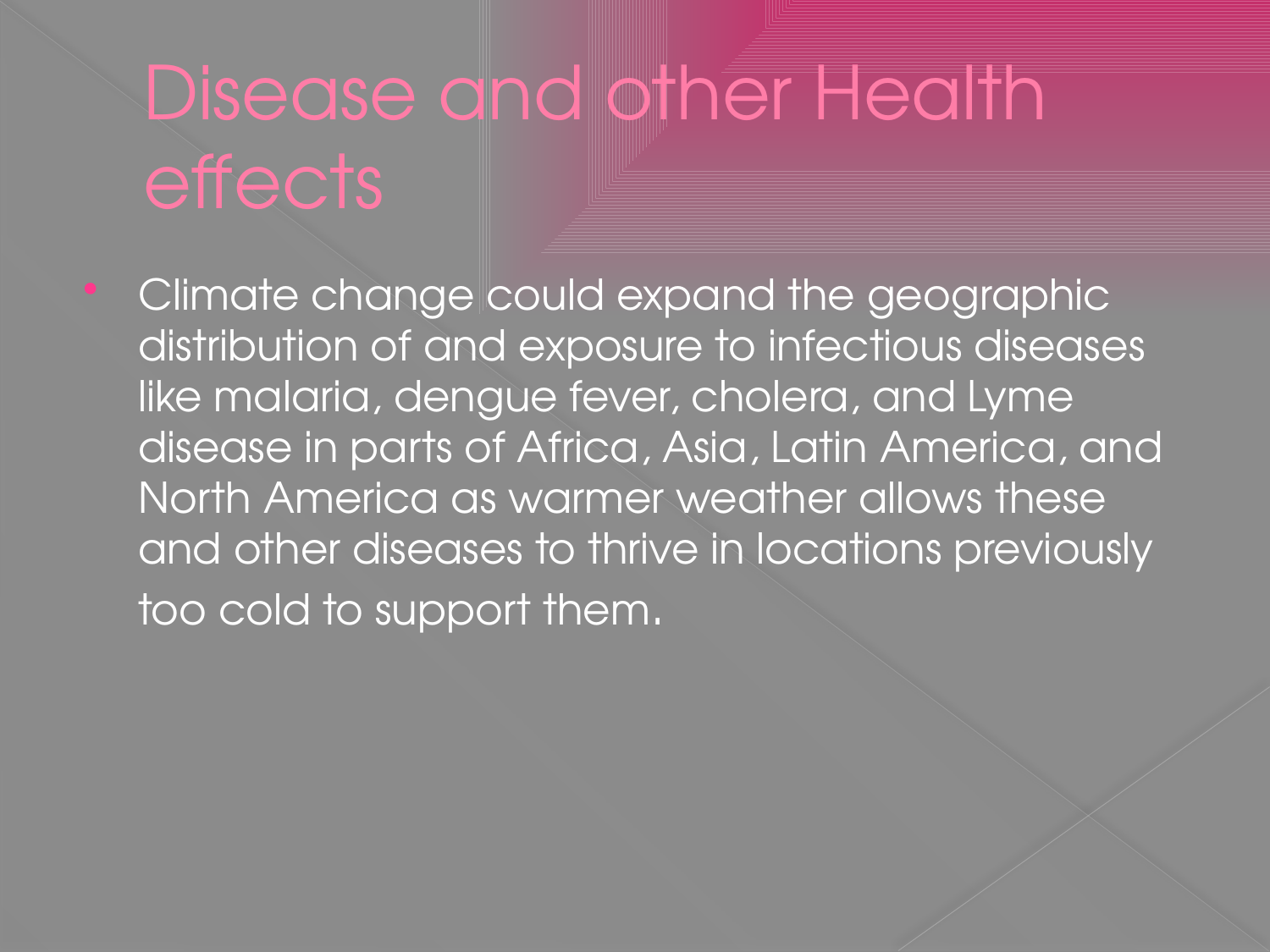

# Disease and other Health effects
Climate change could expand the geographic distribution of and exposure to infectious diseases like malaria, dengue fever, cholera, and Lyme disease in parts of Africa, Asia, Latin America, and North America as warmer weather allows these and other diseases to thrive in locations previously too cold to support them.